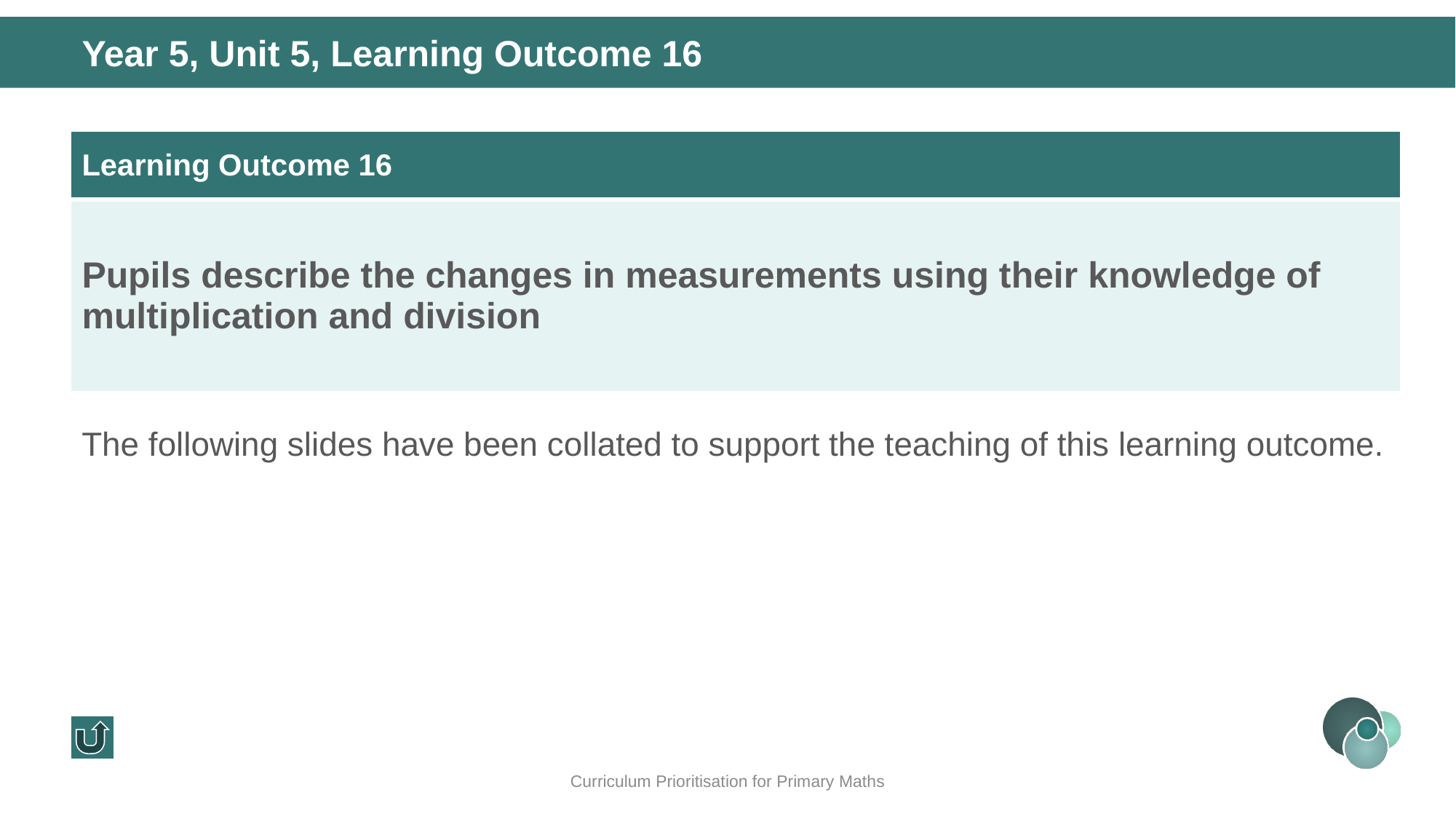

Year 5, Unit 5, Learning Outcome 16
| Learning Outcome 16 |
| --- |
| Pupils describe the changes in measurements using their knowledge of multiplication and division |
The following slides have been collated to support the teaching of this learning outcome.

Curriculum Prioritisation for Primary Maths